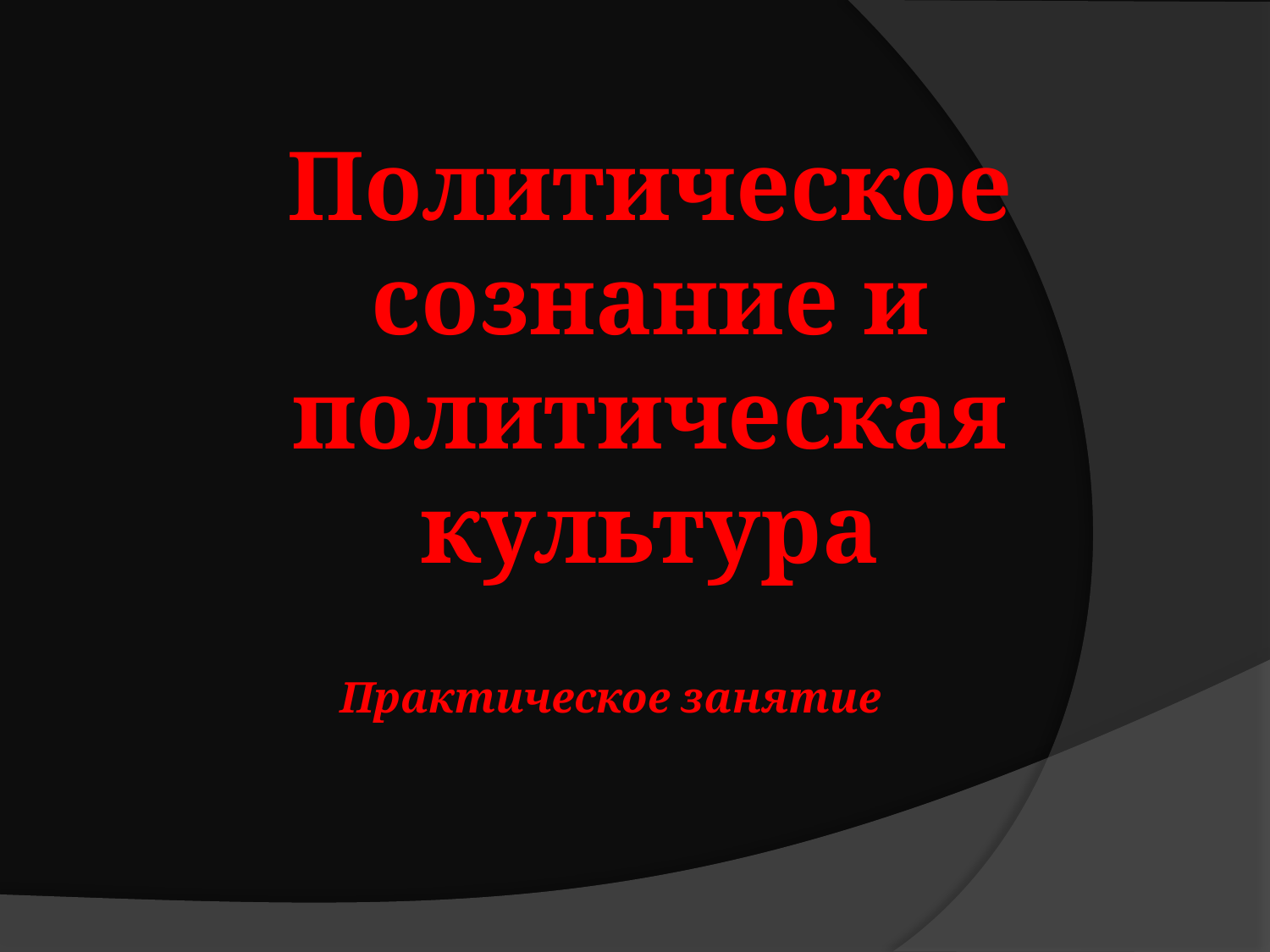

Политическое сознание и политическая культура
Практическое занятие